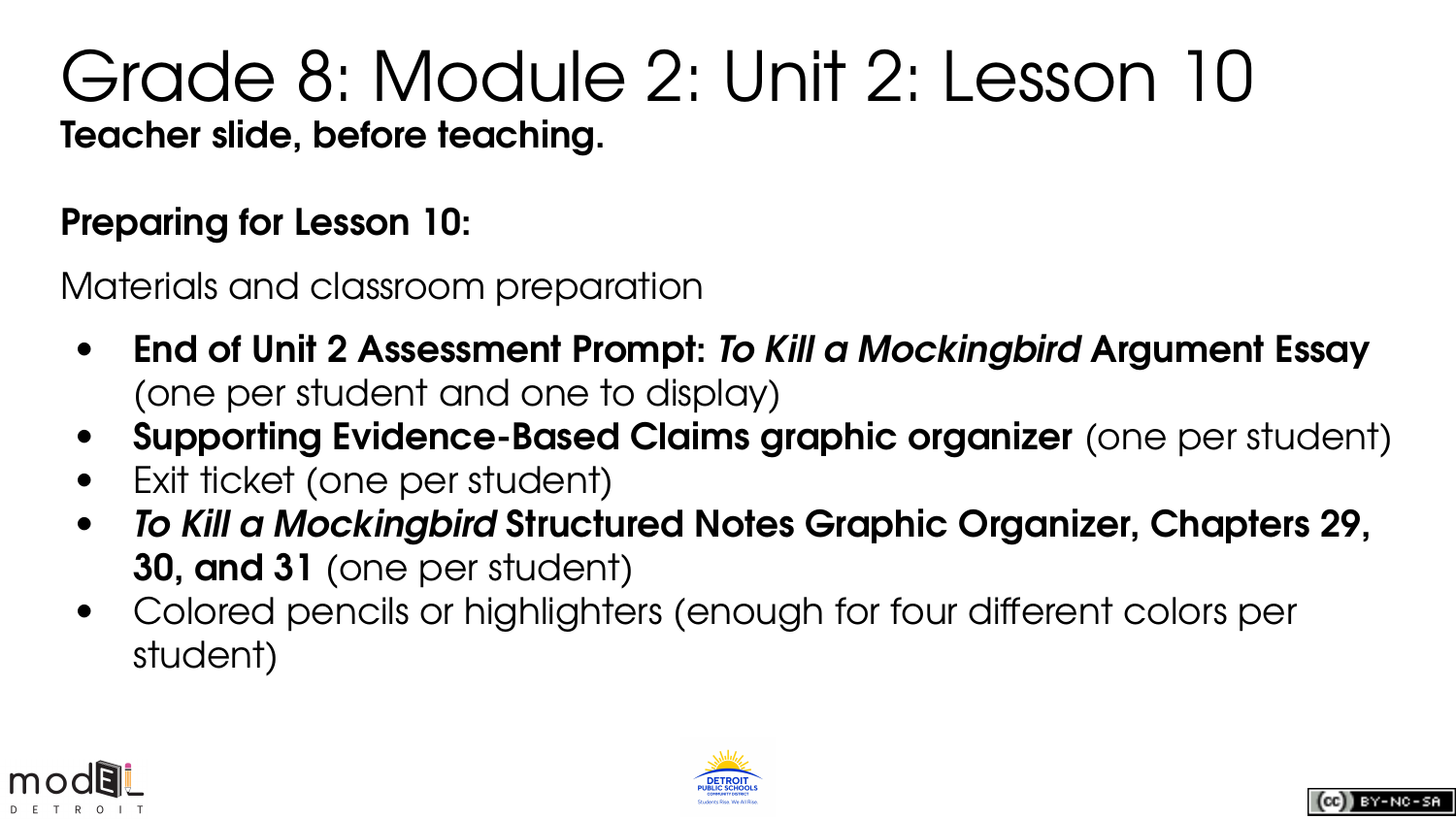

# Grade 8: Module 2: Unit 2: Lesson 10
Teacher slide, before teaching.
Preparing for Lesson 10:
Materials and classroom preparation
End of Unit 2 Assessment Prompt: To Kill a Mockingbird Argument Essay (one per student and one to display)
Supporting Evidence-Based Claims graphic organizer (one per student)
Exit ticket (one per student)
To Kill a Mockingbird Structured Notes Graphic Organizer, Chapters 29, 30, and 31 (one per student)
Colored pencils or highlighters (enough for four different colors per student)